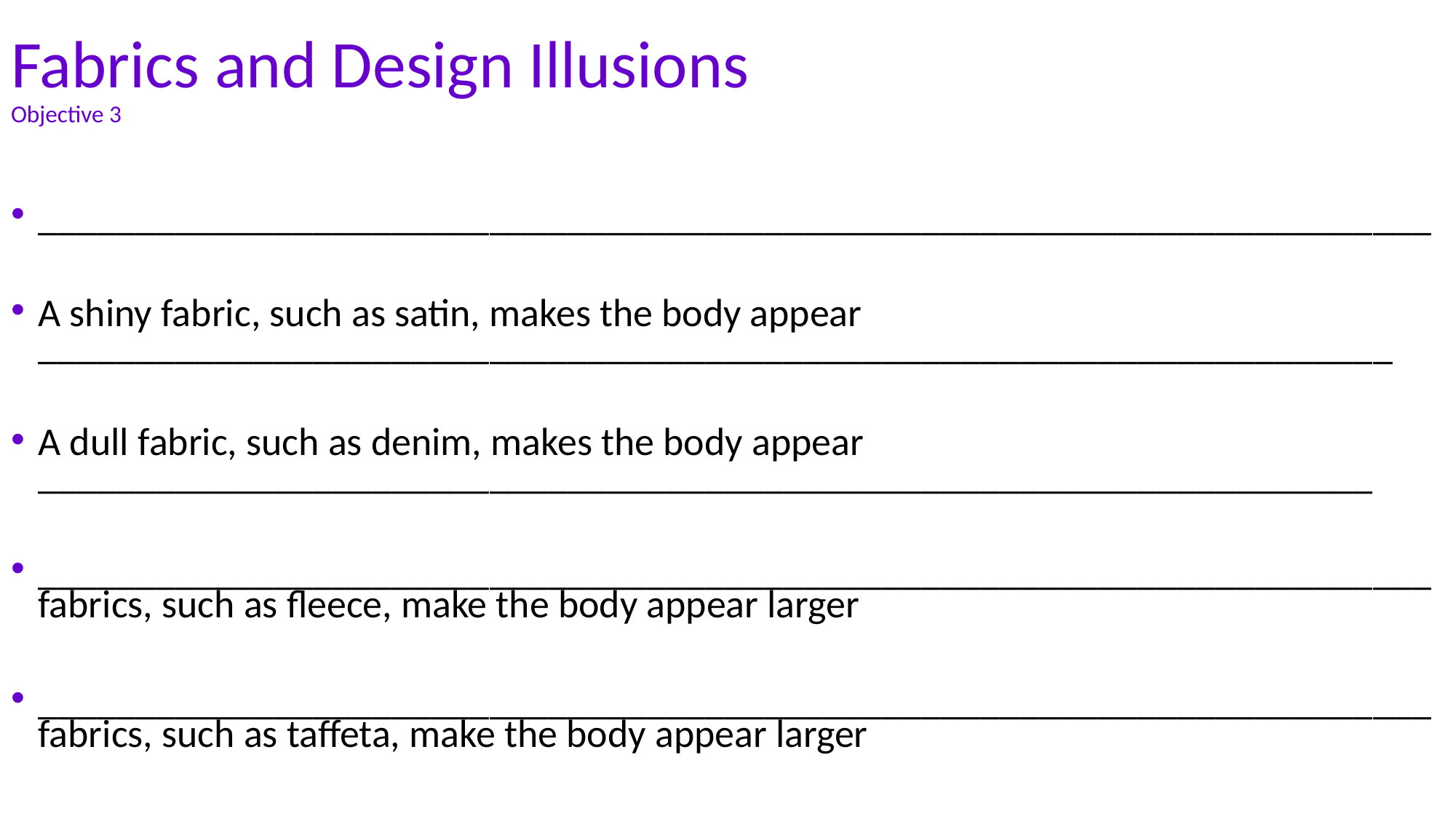

# Fabrics and Design Illusions Objective 3
_______________________________________________________________________

A shiny fabric, such as satin, makes the body appear _____________________________________________________________________

A dull fabric, such as denim, makes the body appear ____________________________________________________________________

_______________________________________________________________________fabrics, such as fleece, make the body appear larger

_______________________________________________________________________fabrics, such as taffeta, make the body appear larger